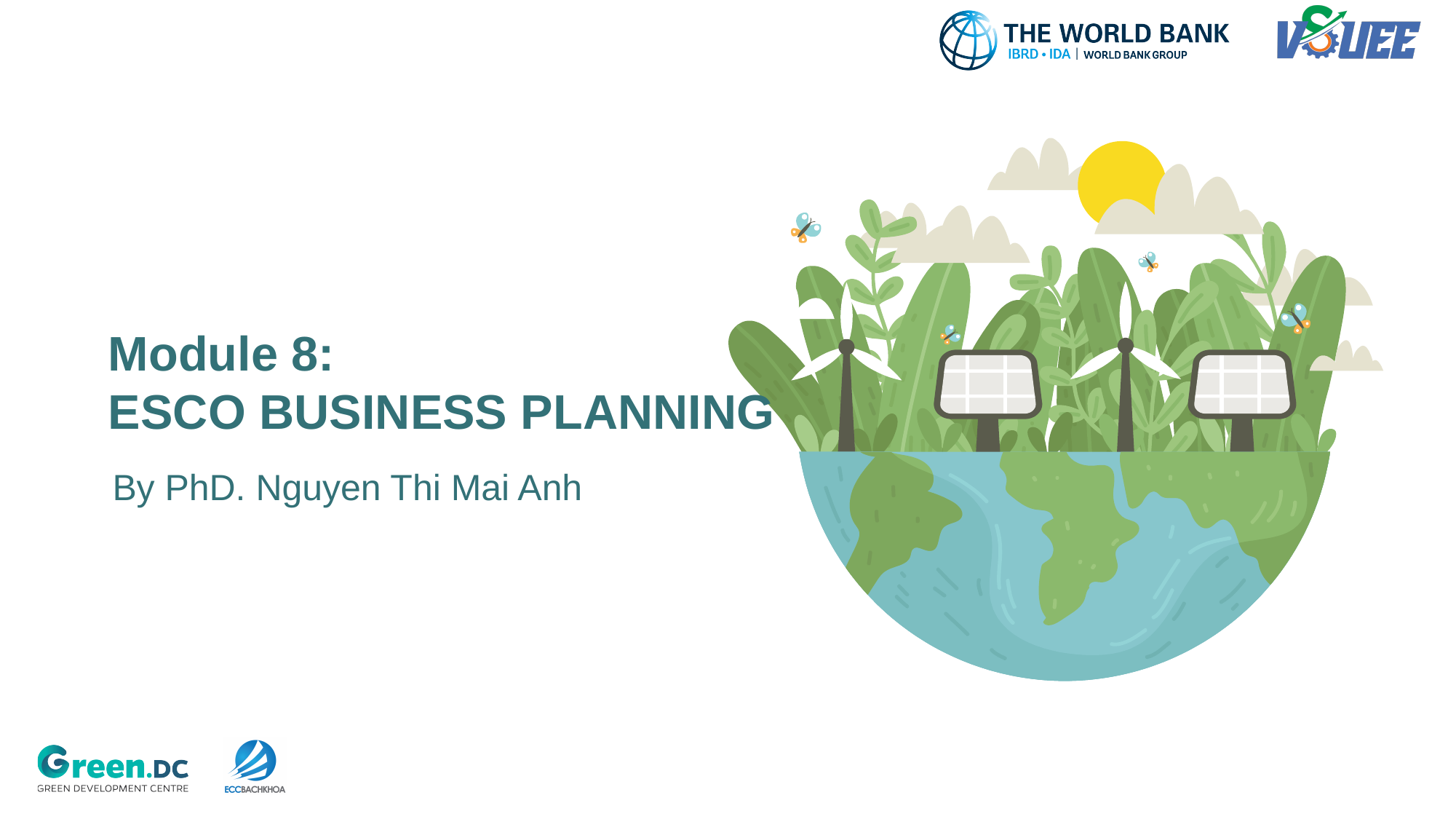

Module 8:
ESCO BUSINESS PLANNING
By PhD. Nguyen Thi Mai Anh